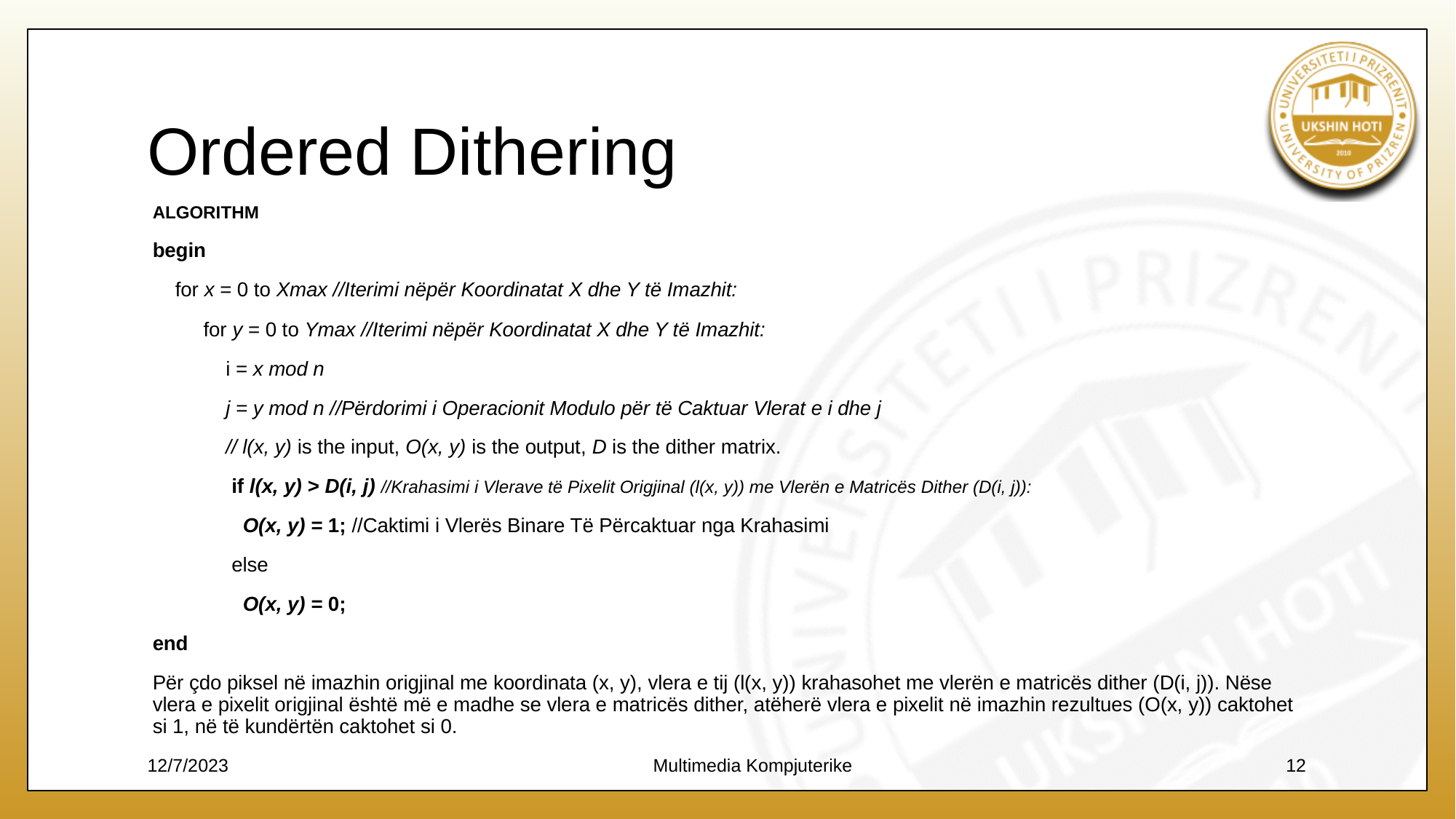

# Ordered Dithering
ALGORITHM
begin
    for x = 0 to Xmax //Iterimi nëpër Koordinatat X dhe Y të Imazhit:
         for y = 0 to Ymax //Iterimi nëpër Koordinatat X dhe Y të Imazhit:
             i = x mod n
             j = y mod n //Përdorimi i Operacionit Modulo për të Caktuar Vlerat e i dhe j
             // l(x, y) is the input, O(x, y) is the output, D is the dither matrix.
              if l(x, y) > D(i, j) //Krahasimi i Vlerave të Pixelit Origjinal (l(x, y)) me Vlerën e Matricës Dither (D(i, j)):
                O(x, y) = 1; //Caktimi i Vlerës Binare Të Përcaktuar nga Krahasimi
              else
                O(x, y) = 0;
end
Për çdo piksel në imazhin origjinal me koordinata (x, y), vlera e tij (l(x, y)) krahasohet me vlerën e matricës dither (D(i, j)). Nëse vlera e pixelit origjinal është më e madhe se vlera e matricës dither, atëherë vlera e pixelit në imazhin rezultues (O(x, y)) caktohet si 1, në të kundërtën caktohet si 0.
12/7/2023
Multimedia Kompjuterike
12